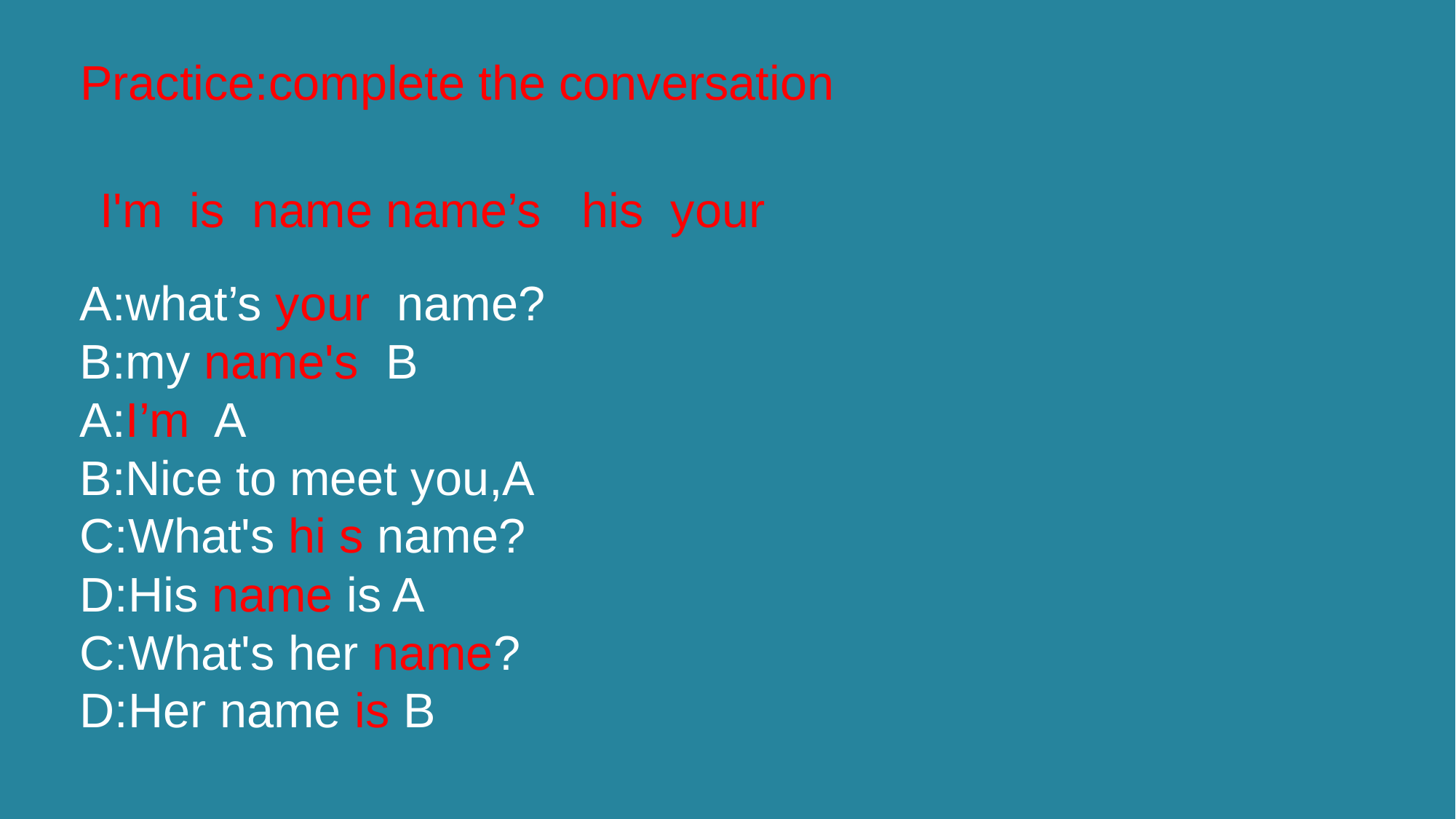

Practice:complete the conversation
I'm  is  name name’s   his  your
A:what’s your  name?
B:my name's  B
A:I’m  A
B:Nice to meet you,A
C:What's hi s name?
D:His name is A
C:What's her name?
D:Her name is B